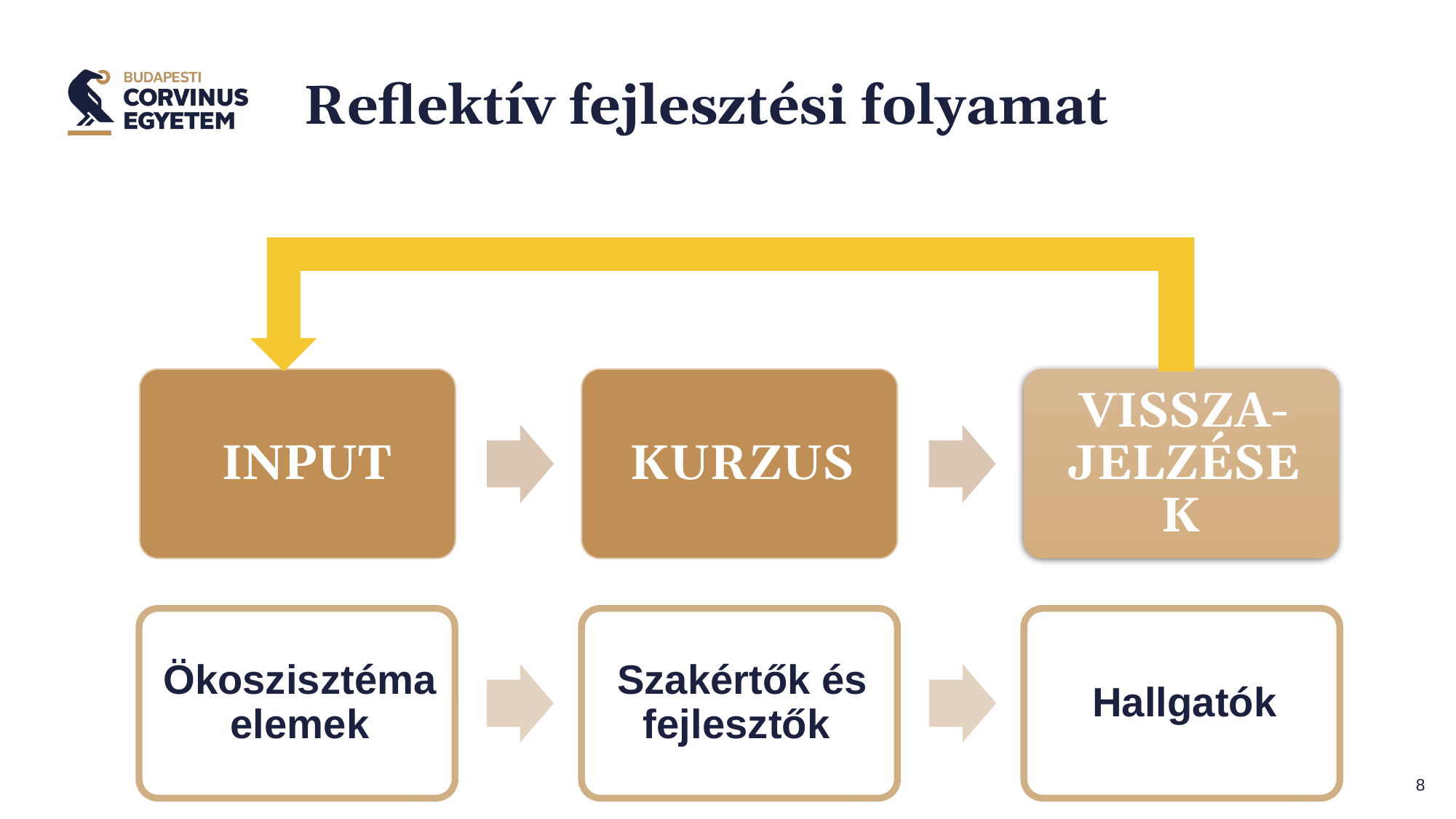

# Reflektív fejlesztési folyamat
 INPUT

KURZUS

VISSZA-JELZÉSEK

Ökoszisztéma elemek

Szakértők és fejlesztők

Hallgatók